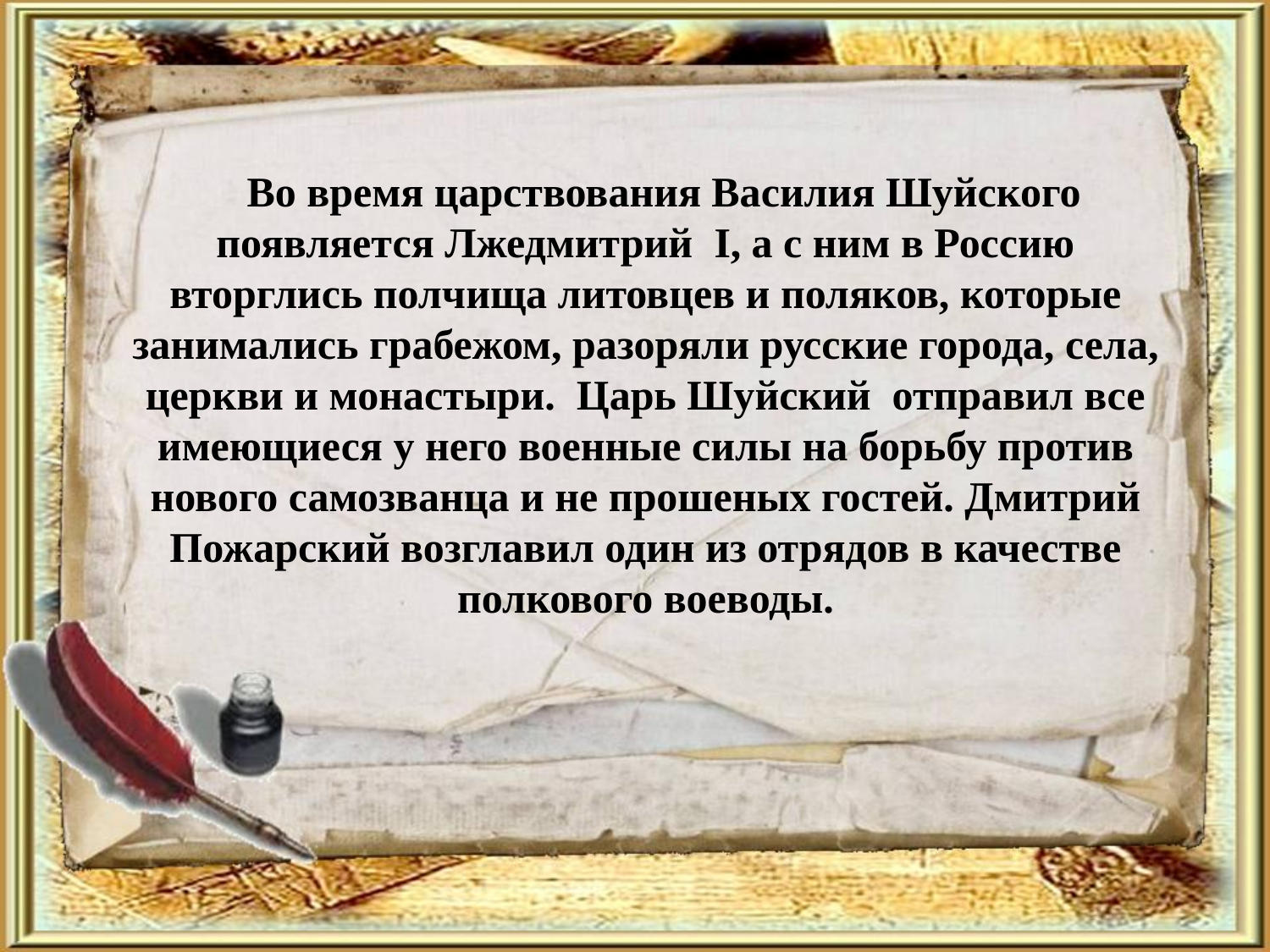

Во время царствования Василия Шуйского  появляется Лжедмитрий  I, а с ним в Россию вторглись полчища литовцев и поляков, которые занимались грабежом, разоряли русские города, села, церкви и монастыри.  Царь Шуйский  отправил все имеющиеся у него военные силы на борьбу против нового самозванца и не прошеных гостей. Дмитрий Пожарский возглавил один из отрядов в качестве полкового воеводы.